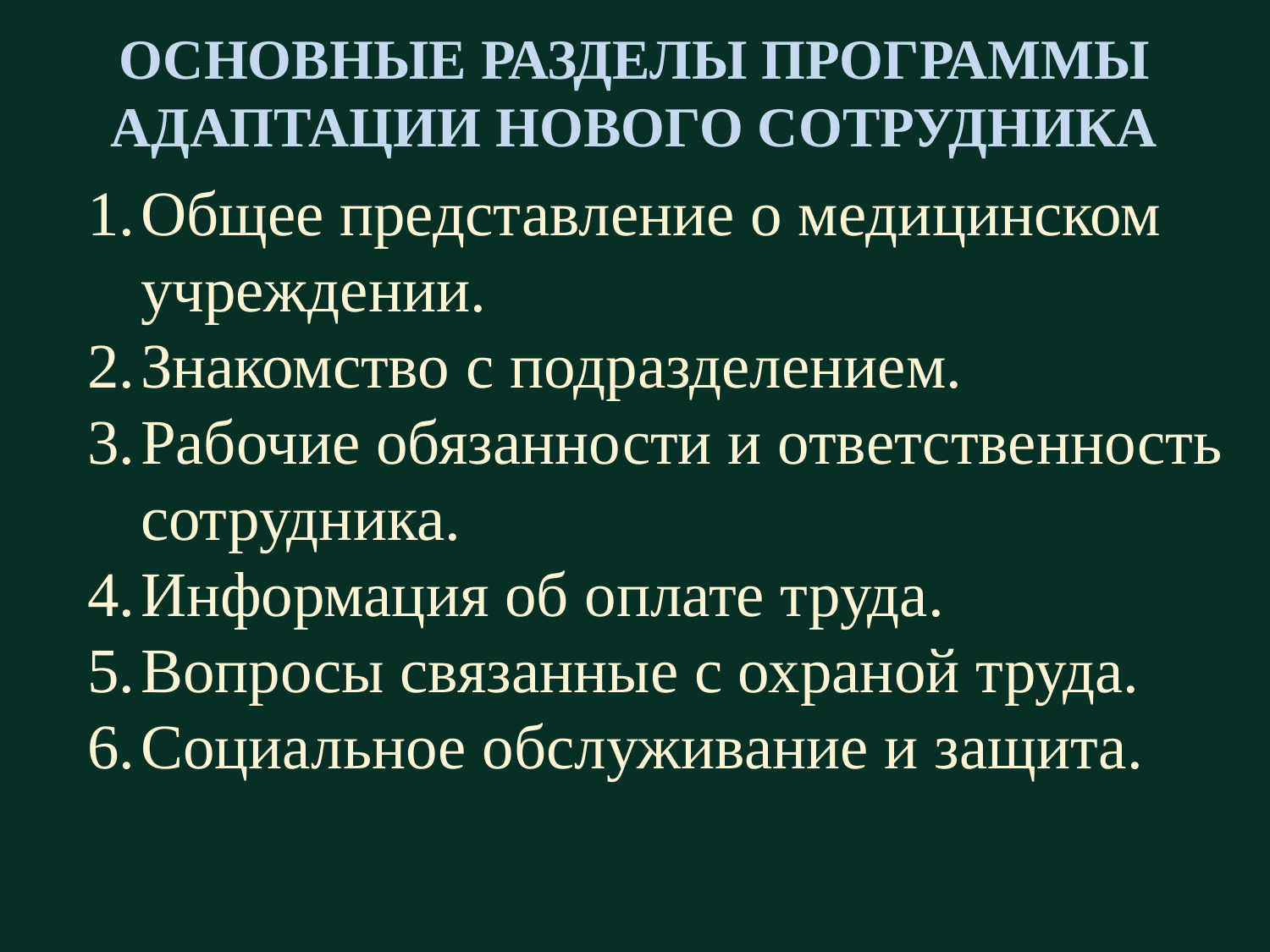

# ОСНОВНЫЕ РАЗДЕЛЫ ПРОГРАММЫ АДАПТАЦИИ НОВОГО СОТРУДНИКА
Общее представление о медицинском учреждении.
Знакомство с подразделением.
Рабочие обязанности и ответственность сотрудника.
Информация об оплате труда.
Вопросы связанные с охраной труда.
Социальное обслуживание и защита.